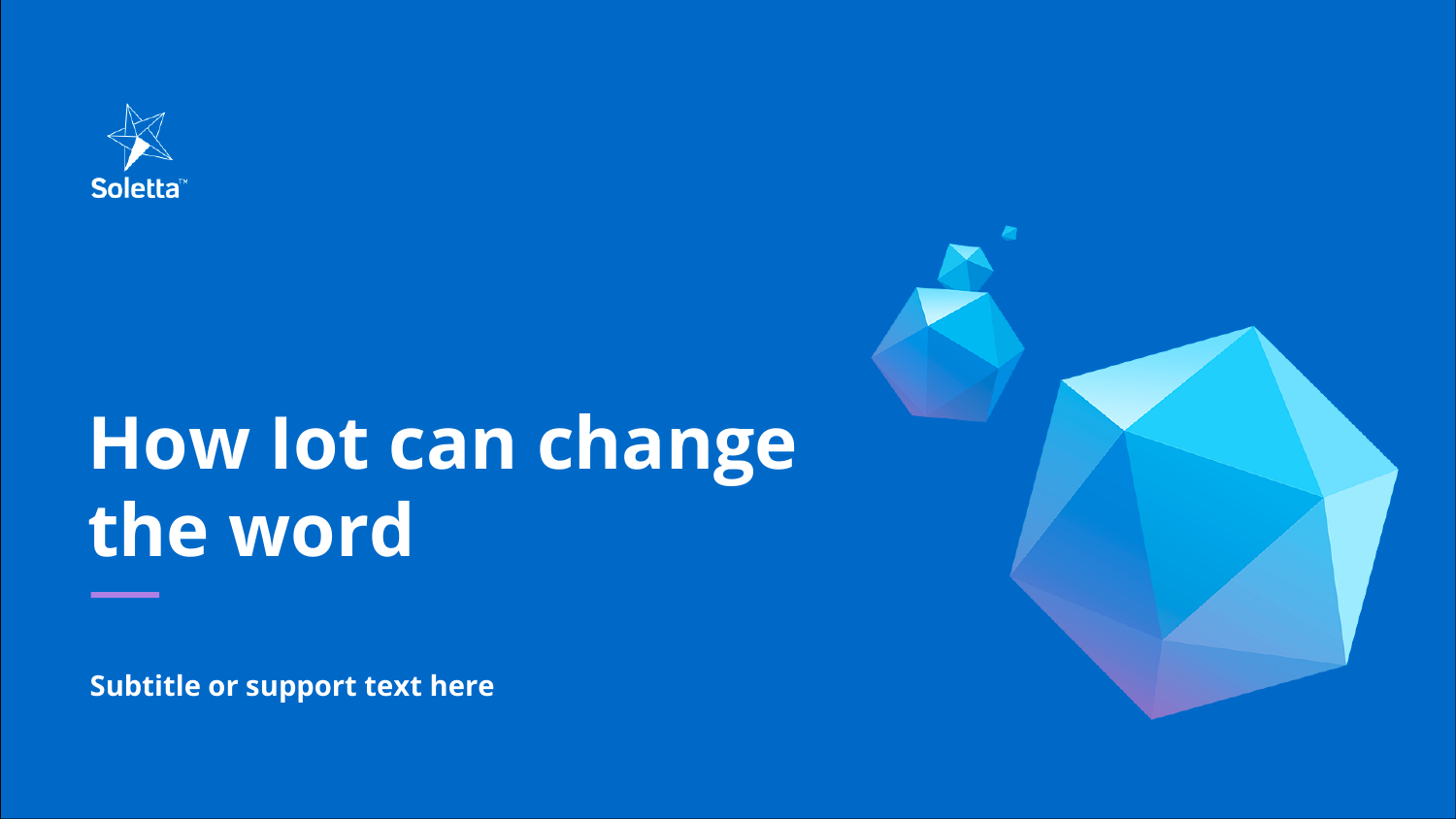

# How Iot can change the word
Subtitle or support text here